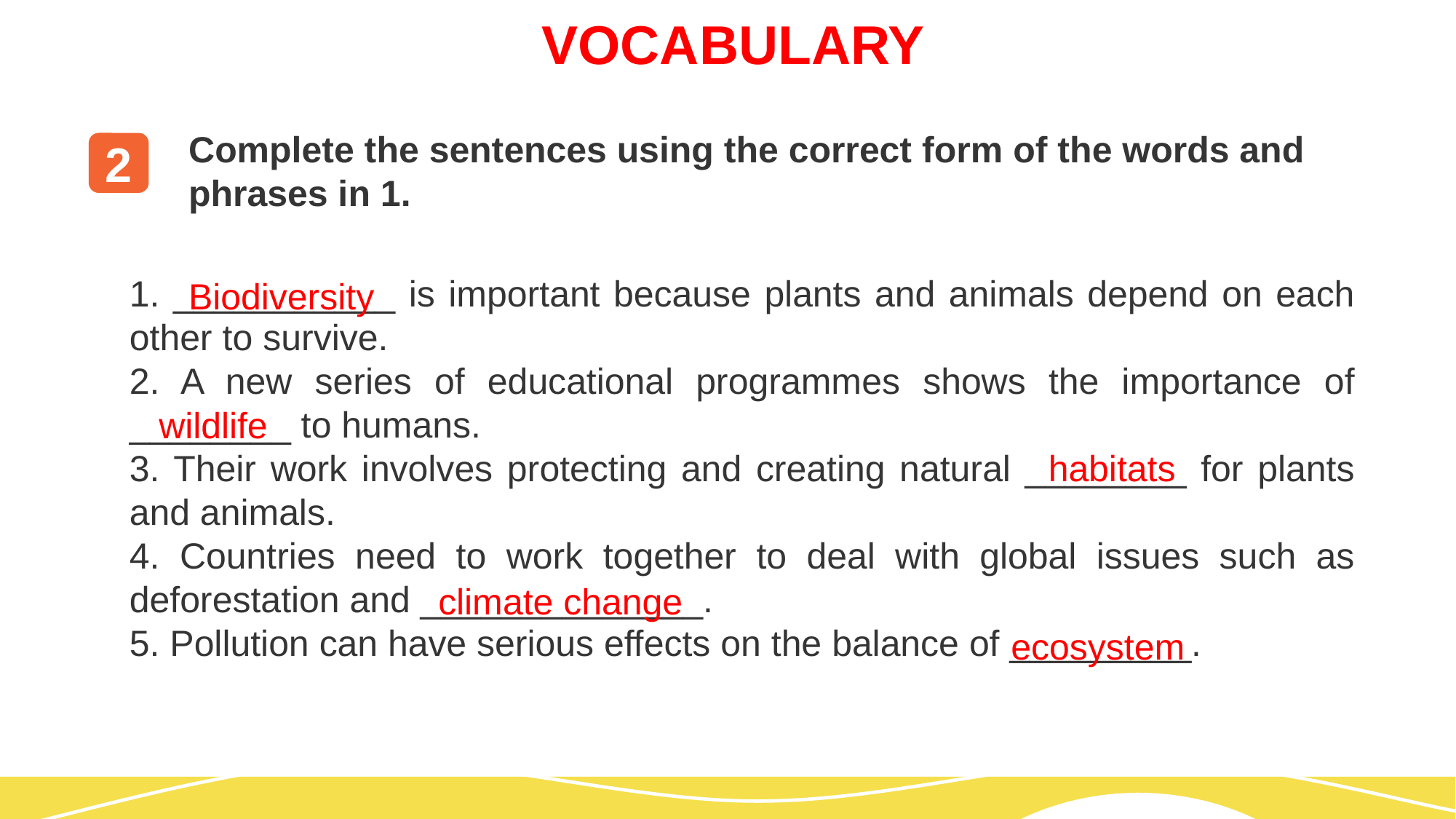

VOCABULARY
Complete the sentences using the correct form of the words and phrases in 1.
2

1. ___________ is important because plants and animals depend on each other to survive.
2. A new series of educational programmes shows the importance of ________ to humans.
3. Their work involves protecting and creating natural ________ for plants and animals.
4. Countries need to work together to deal with global issues such as deforestation and ______________.
5. Pollution can have serious effects on the balance of _________.
Biodiversity
wildlife
habitats
climate change
ecosystem